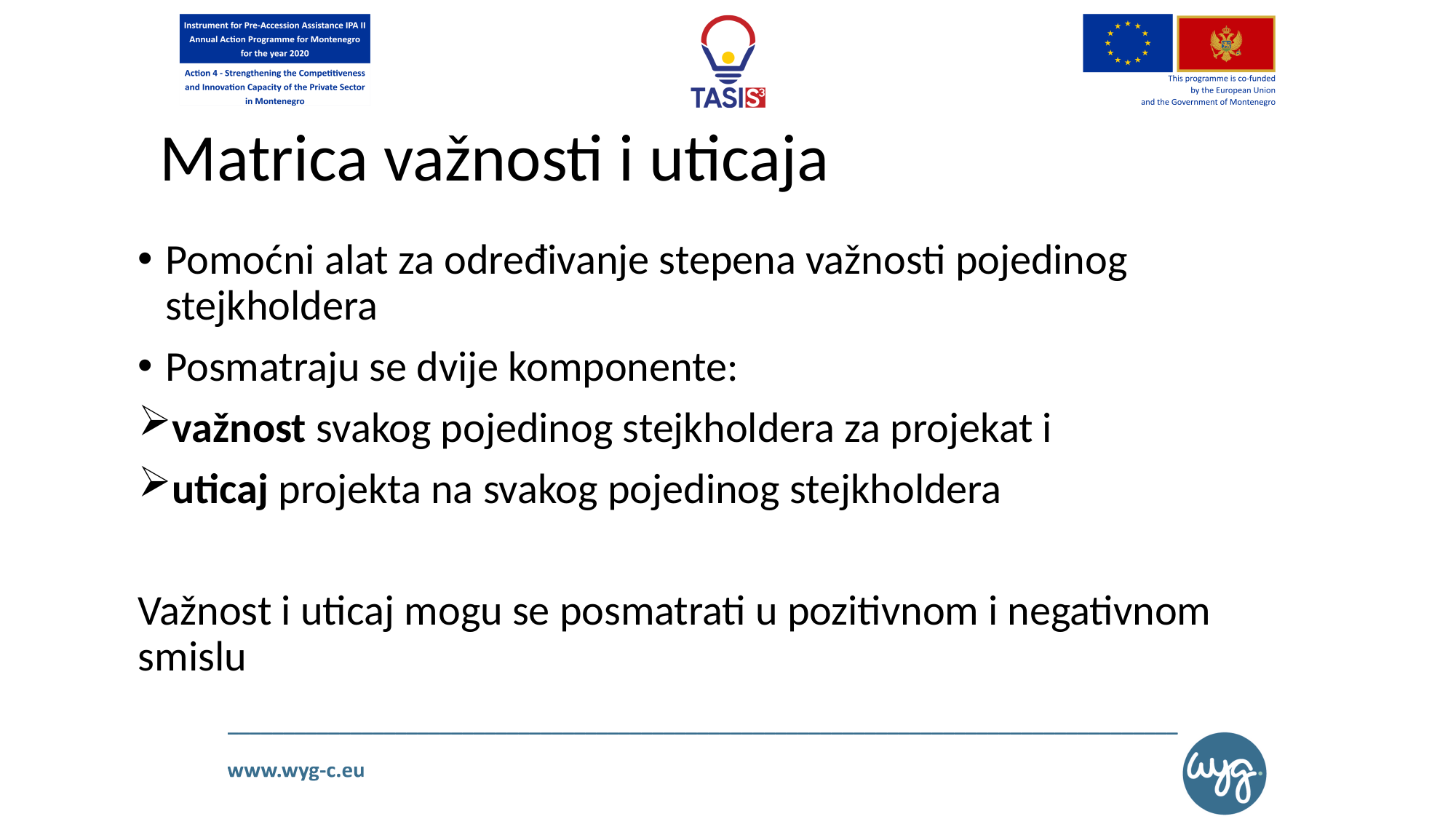

# Matrica važnosti i uticaja
Pomoćni alat za određivanje stepena važnosti pojedinog stejkholdera
Posmatraju se dvije komponente:
važnost svakog pojedinog stejkholdera za projekat i
uticaj projekta na svakog pojedinog stejkholdera

Važnost i uticaj mogu se posmatrati u pozitivnom i negativnom smislu